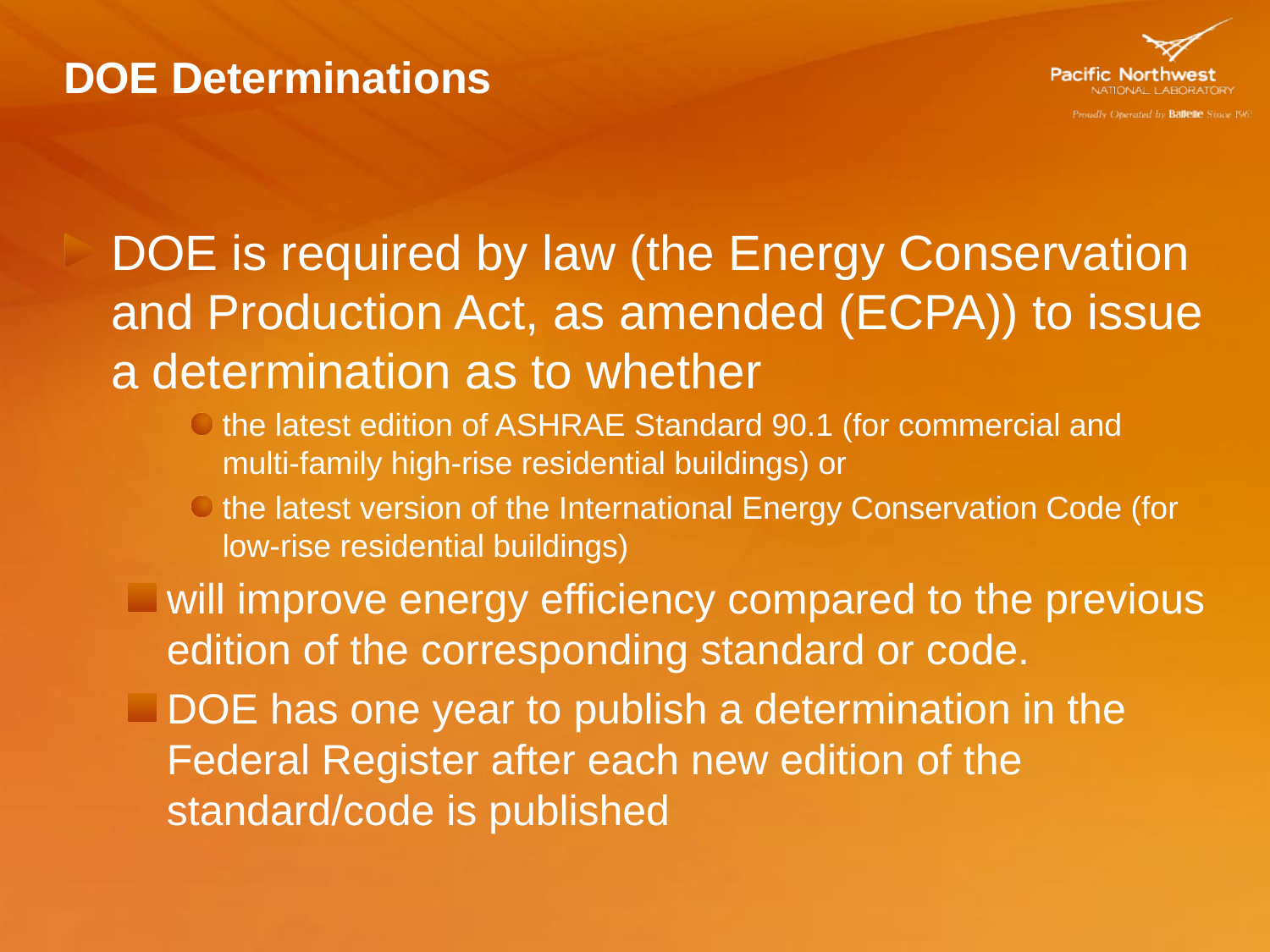

# DOE Determinations
DOE is required by law (the Energy Conservation and Production Act, as amended (ECPA)) to issue a determination as to whether
the latest edition of ASHRAE Standard 90.1 (for commercial and multi-family high-rise residential buildings) or
the latest version of the International Energy Conservation Code (for low-rise residential buildings)
will improve energy efficiency compared to the previous edition of the corresponding standard or code.
DOE has one year to publish a determination in the Federal Register after each new edition of the standard/code is published